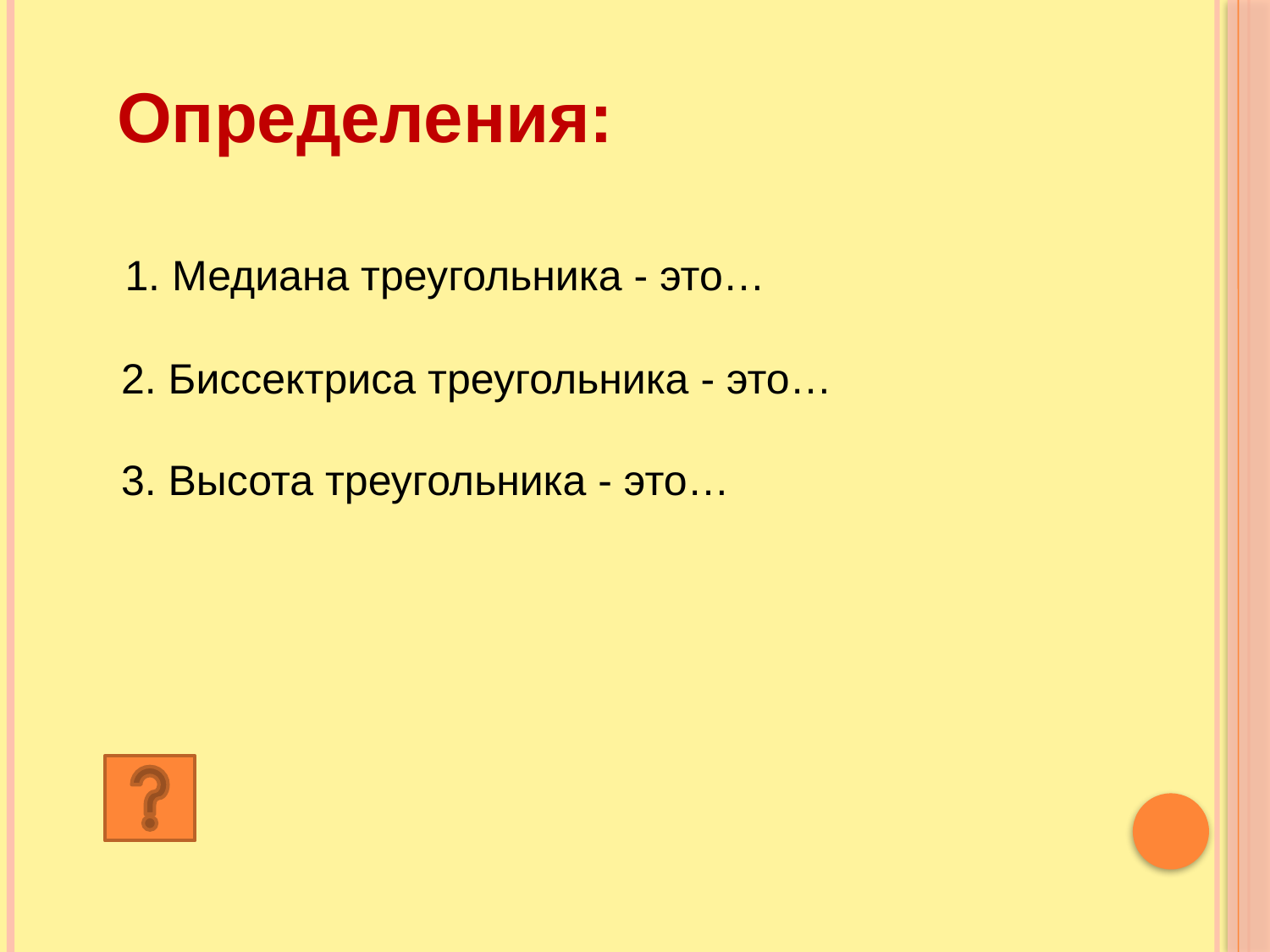

Определения:

  1. Медиана треугольника - это…

  2. Биссектриса треугольника - это…

  3. Высота треугольника - это…